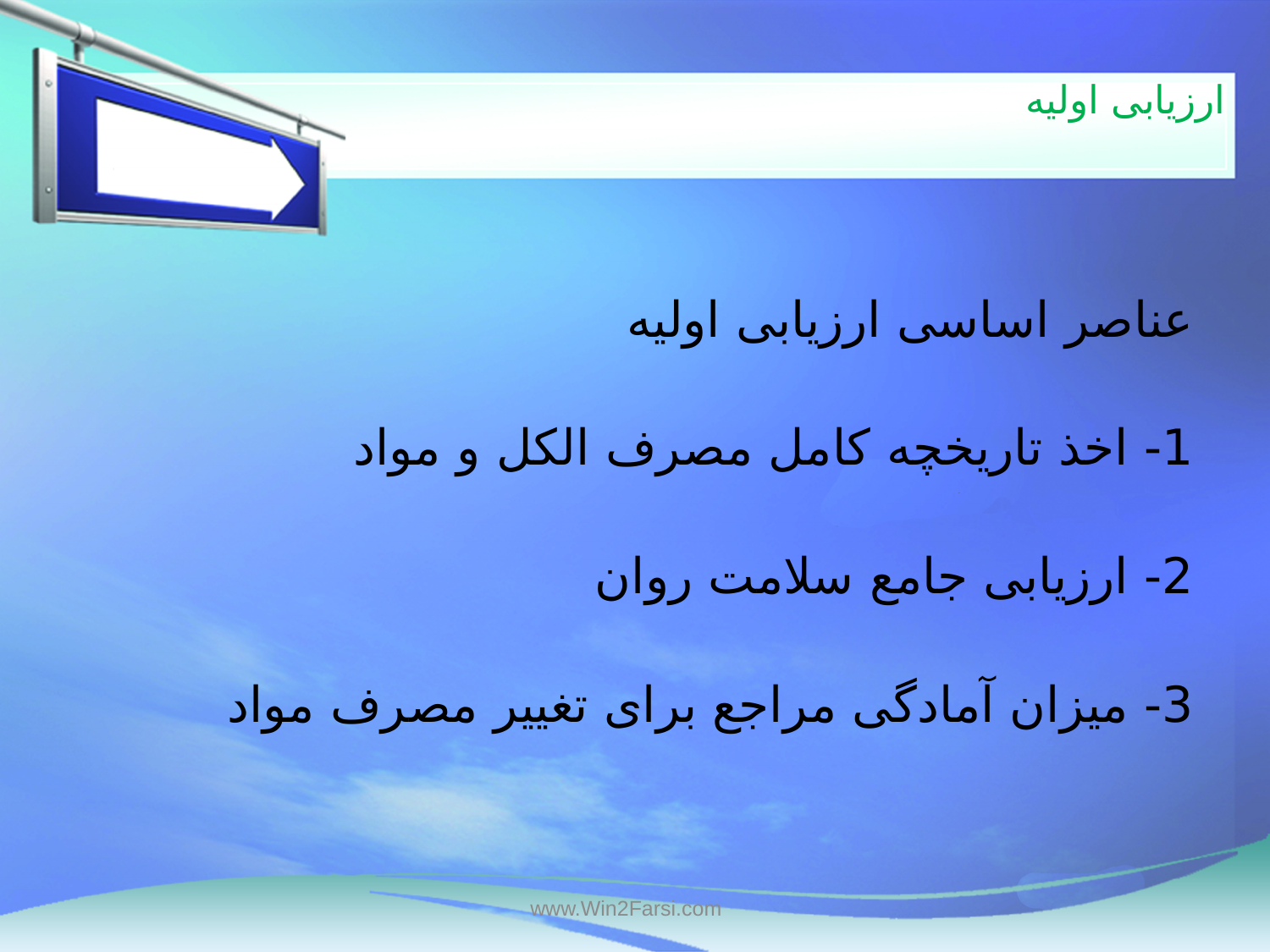

# ارزیابی اولیه
عناصر اساسی ارزیابی اولیه
1- اخذ تاریخچه کامل مصرف الکل و مواد
2- ارزیابی جامع سلامت روان
3- میزان آمادگی مراجع برای تغییر مصرف مواد

www.Win2Farsi.com